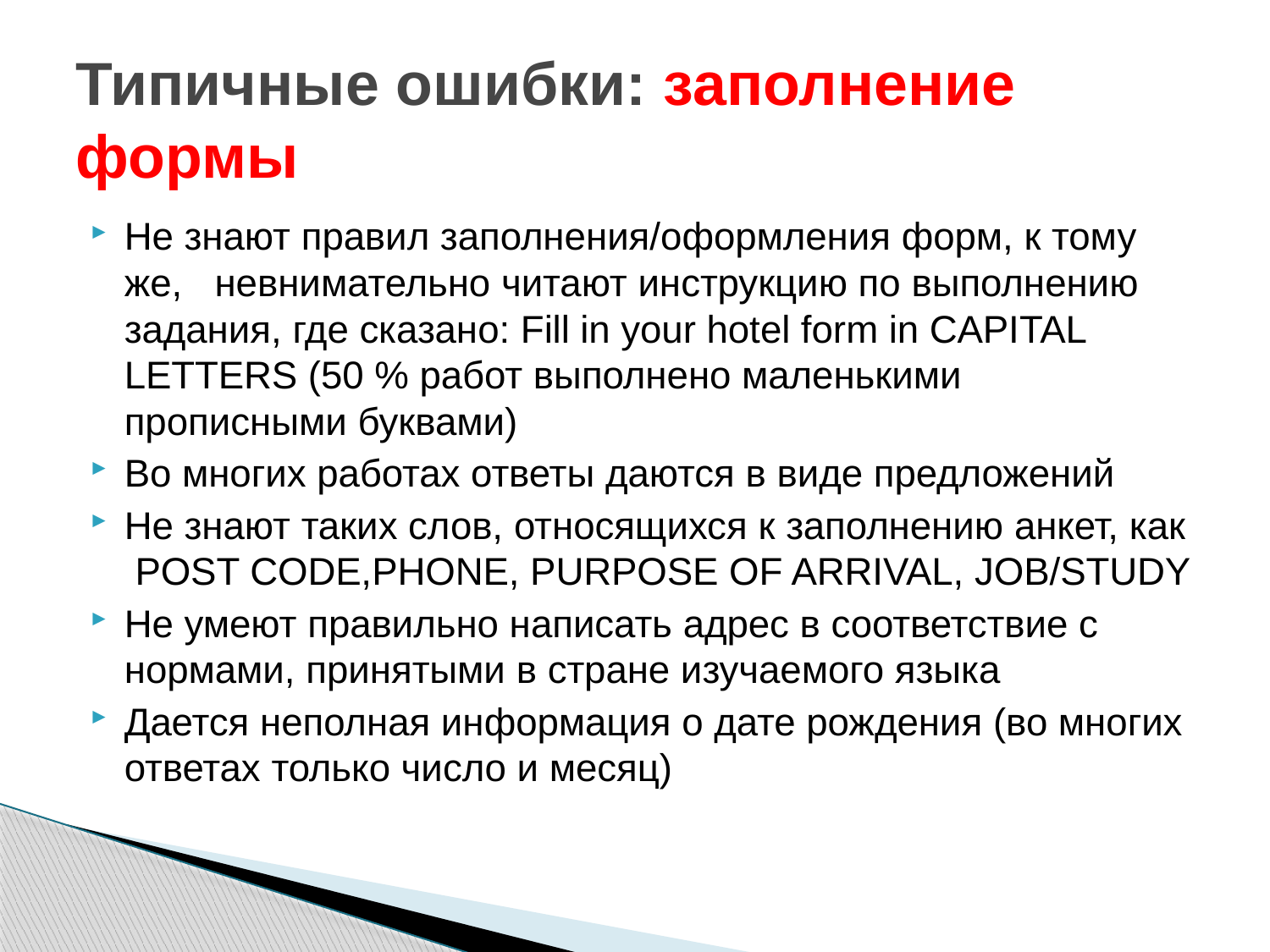

# Типичные ошибки: заполнение формы
Не знают правил заполнения/оформления форм, к тому же,   невнимательно читают инструкцию по выполнению задания, где сказано: Fill in your hotel form in CAPITAL   LETTERS (50 % работ выполнено маленькими прописными буквами)
Во многих работах ответы даются в виде предложений
Не знают таких слов, относящихся к заполнению анкет, как  POST CODE,PHONE, PURPOSE OF ARRIVAL, JOB/STUDY
Не умеют правильно написать адрес в соответствие с нормами, принятыми в стране изучаемого языка
Дается неполная информация о дате рождения (во многих ответах только число и месяц)